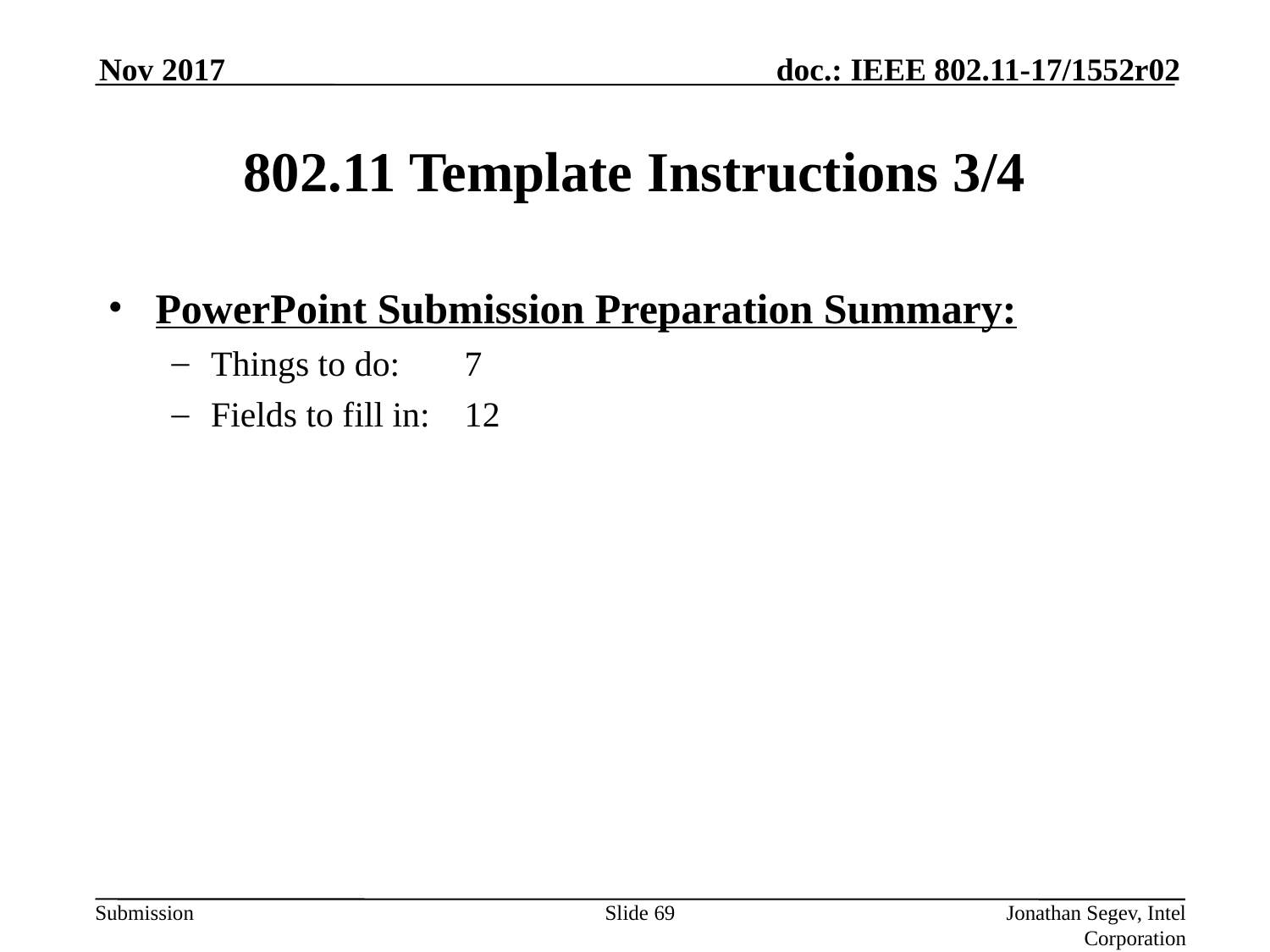

Nov 2017
# 802.11 Template Instructions 3/4
PowerPoint Submission Preparation Summary:
Things to do:	7
Fields to fill in:	12
Slide 69
Jonathan Segev, Intel Corporation